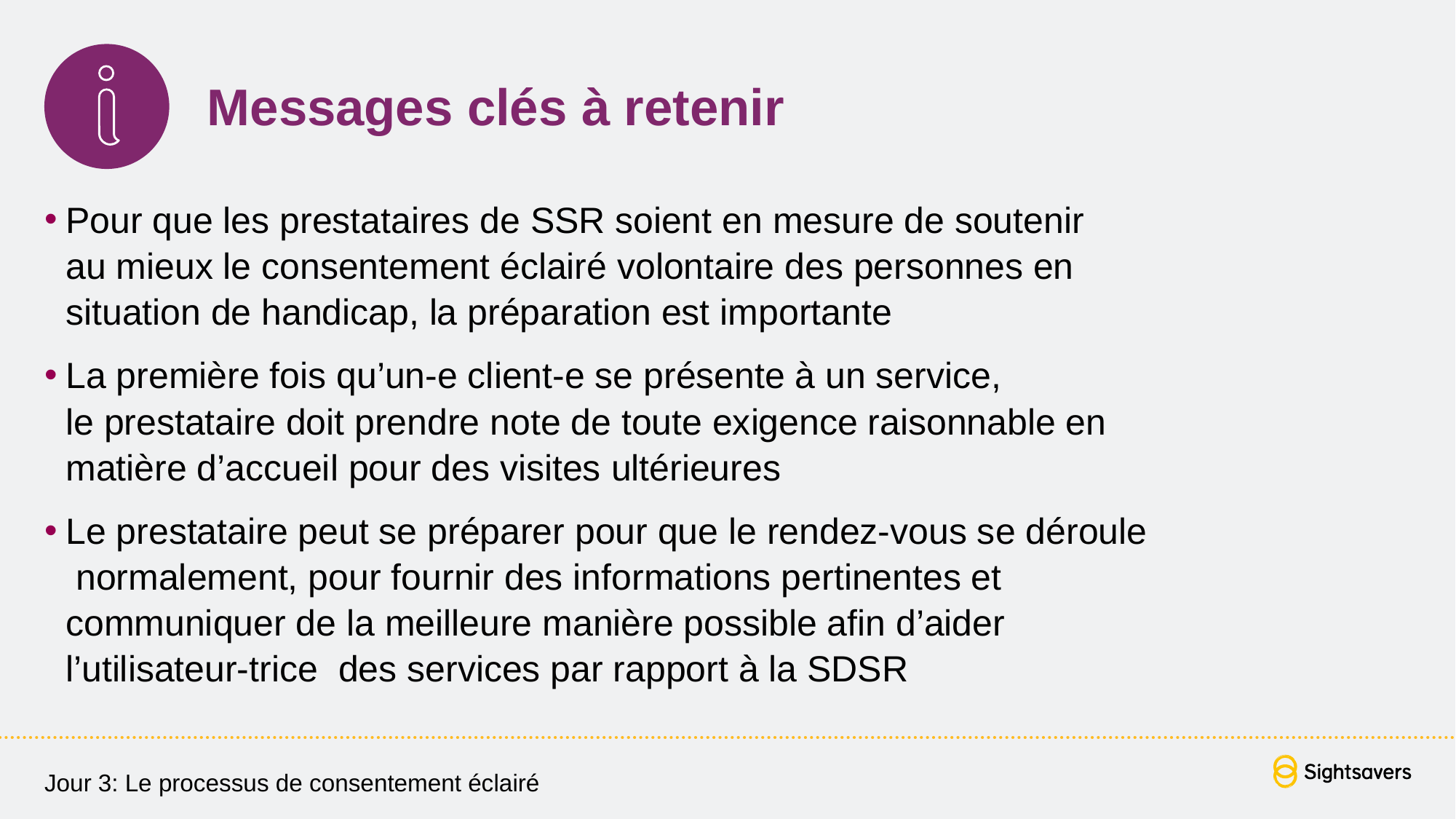

# Messages clés à retenir
Pour que les prestataires de SSR soient en mesure de soutenir
au mieux le consentement éclairé volontaire des personnes en
situation de handicap, la préparation est importante
La première fois qu’un-e client-e se présente à un service,
le prestataire doit prendre note de toute exigence raisonnable en
matière d’accueil pour des visites ultérieures
Le prestataire peut se préparer pour que le rendez-vous se déroule
 normalement, pour fournir des informations pertinentes et
communiquer de la meilleure manière possible afin d’aider
l’utilisateur-trice  des services par rapport à la SDSR

Jour 3: Le processus de consentement éclairé